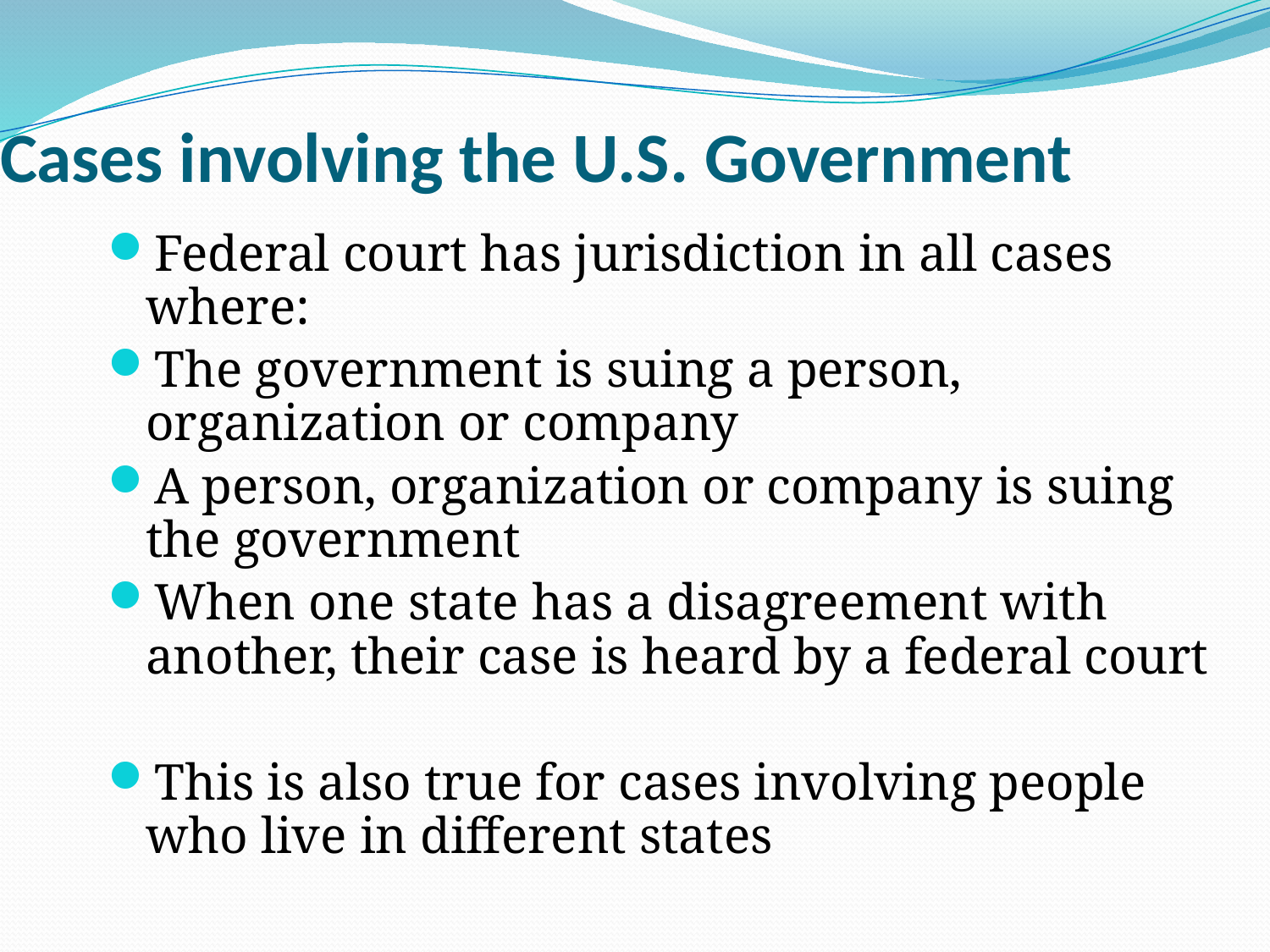

Cases involving the U.S. Government
Federal court has jurisdiction in all cases where:
The government is suing a person, organization or company
A person, organization or company is suing the government
When one state has a disagreement with another, their case is heard by a federal court

This is also true for cases involving people who live in different states